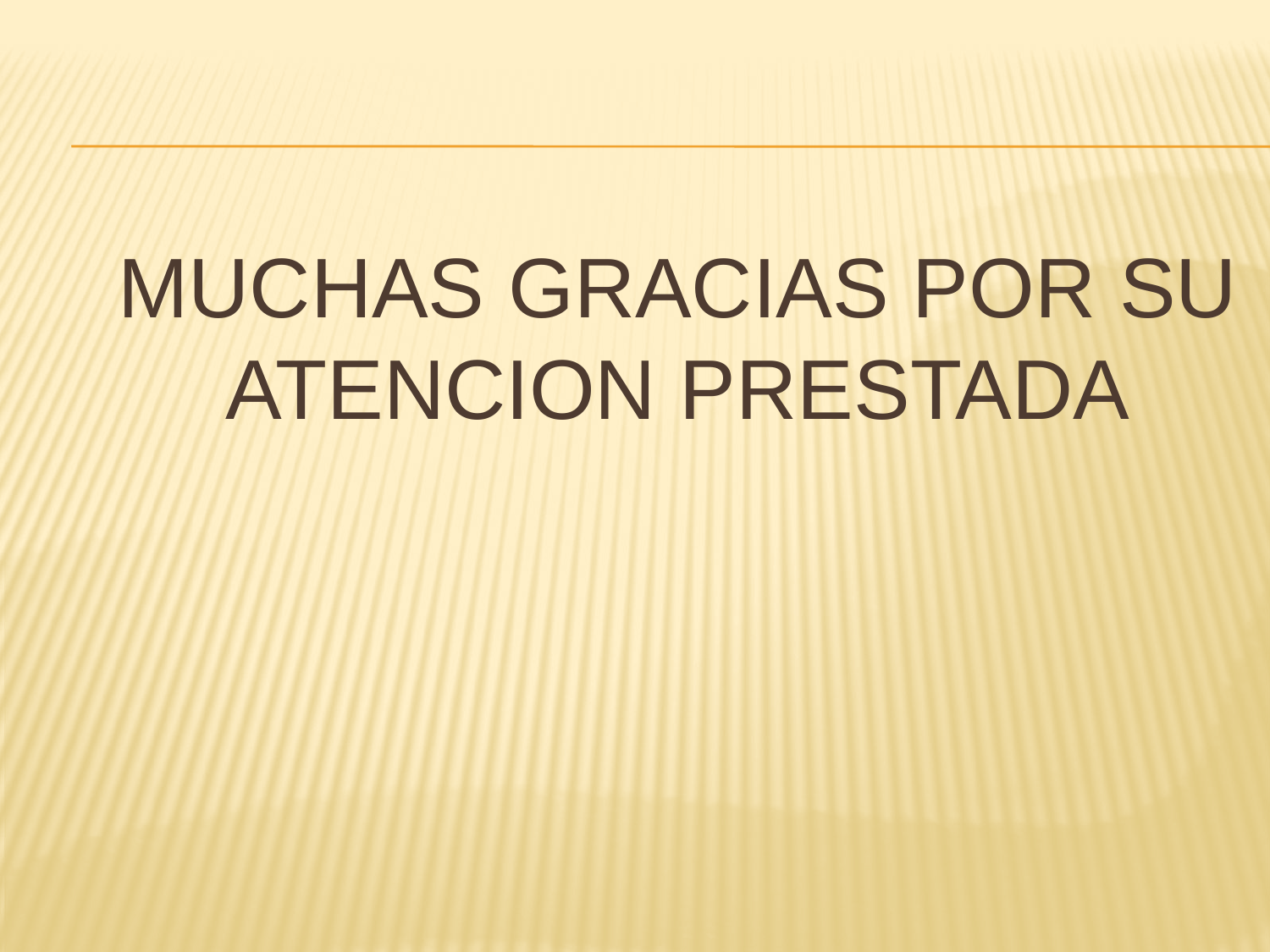

# muchas GRACIAS POR SU ATENCION PRESTADA